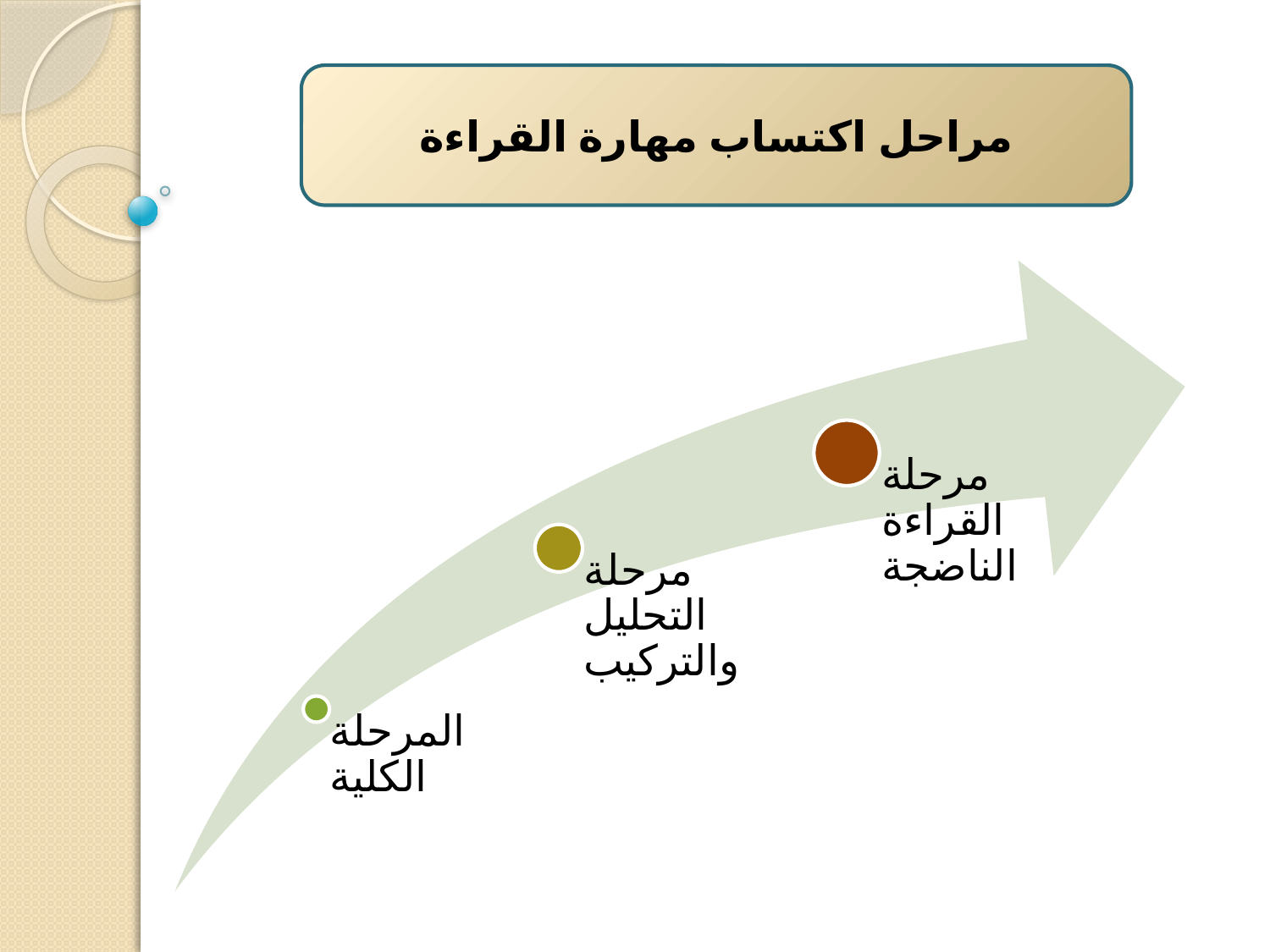

مراحل اكتساب مهارة القراءة
المرحلة الكلية
مرحلة التحليل والتركيب
مرحلة القراءة الناضجة